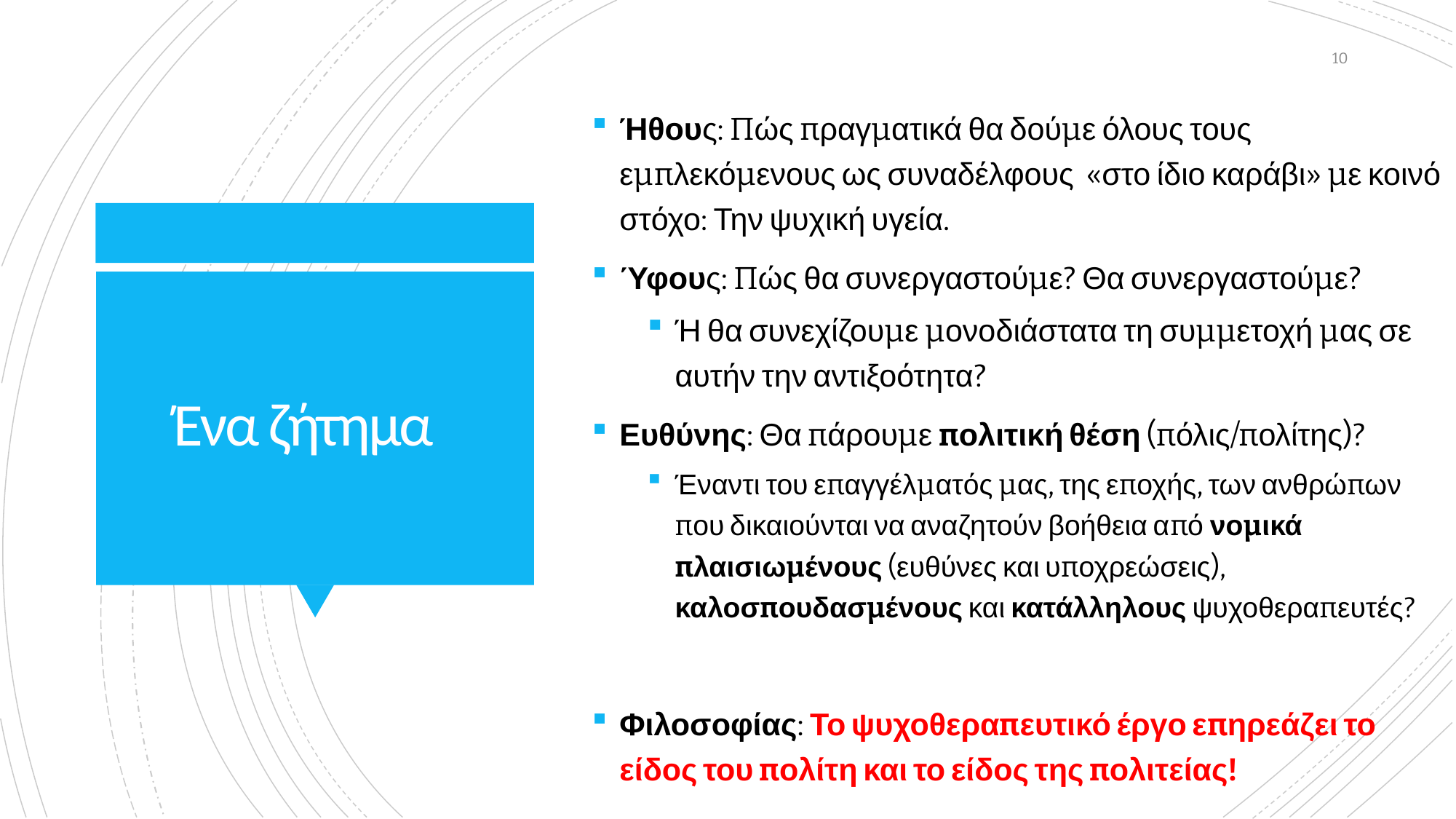

10
Ήθους: Πώς πραγματικά θα δούμε όλους τους εμπλεκόμενους ως συναδέλφους  «στο ίδιο καράβι» με κοινό στόχο: Την ψυχική υγεία.
Ύφους: Πώς θα συνεργαστούμε? Θα συνεργαστούμε?
Ή θα συνεχίζουμε μονοδιάστατα τη συμμετοχή μας σε αυτήν την αντιξοότητα?
Ευθύνης: Θα πάρουμε πολιτική θέση (πόλις/πολίτης)?
Έναντι του επαγγέλματός μας, της εποχής, των ανθρώπων που δικαιούνται να αναζητούν βοήθεια από νομικά πλαισιωμένους (ευθύνες και υποχρεώσεις), καλοσπουδασμένους και κατάλληλους ψυχοθεραπευτές?

Φιλοσοφίας: Το ψυχοθεραπευτικό έργο επηρεάζει το είδος του πολίτη και το είδος της πολιτείας!

# Ένα ζήτημα